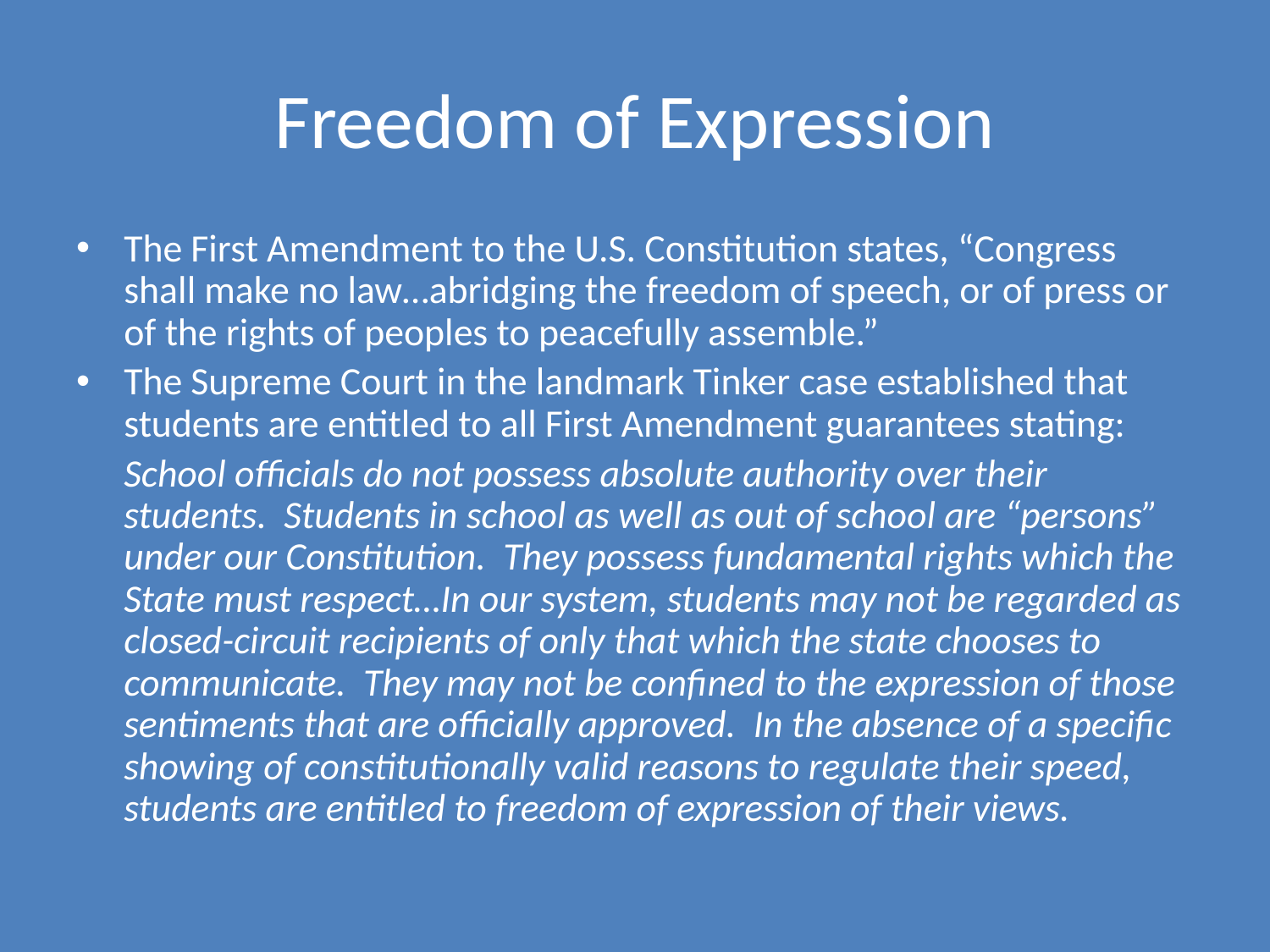

# Freedom of Expression
The First Amendment to the U.S. Constitution states, “Congress shall make no law…abridging the freedom of speech, or of press or of the rights of peoples to peacefully assemble.”
The Supreme Court in the landmark Tinker case established that students are entitled to all First Amendment guarantees stating:
	School officials do not possess absolute authority over their students.  Students in school as well as out of school are “persons” under our Constitution.  They possess fundamental rights which the State must respect…In our system, students may not be regarded as closed-circuit recipients of only that which the state chooses to communicate.  They may not be confined to the expression of those sentiments that are officially approved.  In the absence of a specific showing of constitutionally valid reasons to regulate their speed, students are entitled to freedom of expression of their views.